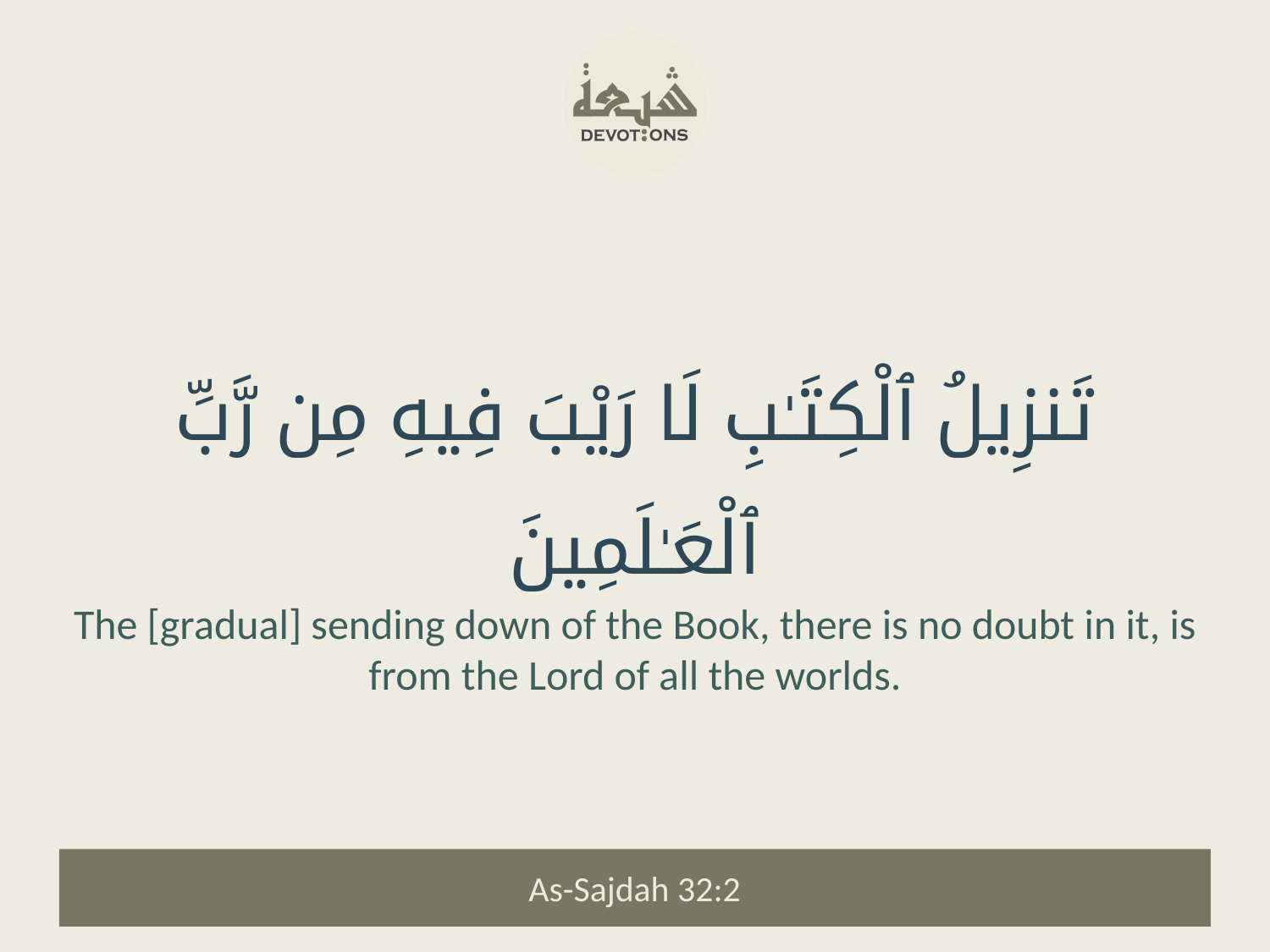

تَنزِيلُ ٱلْكِتَـٰبِ لَا رَيْبَ فِيهِ مِن رَّبِّ ٱلْعَـٰلَمِينَ
The [gradual] sending down of the Book, there is no doubt in it, is from the Lord of all the worlds.
As-Sajdah 32:2